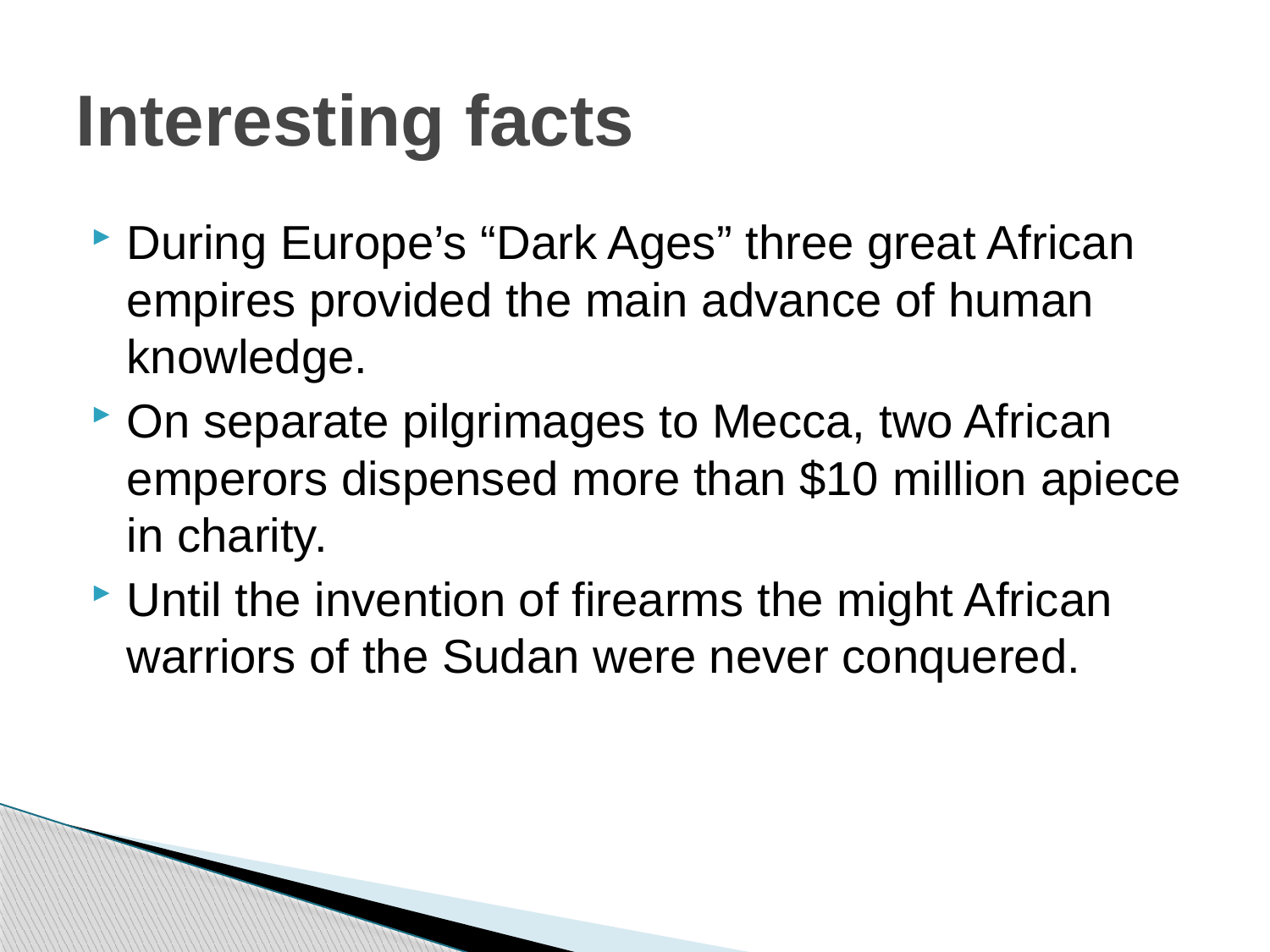

# Interesting facts
During Europe’s “Dark Ages” three great African empires provided the main advance of human knowledge.
On separate pilgrimages to Mecca, two African emperors dispensed more than $10 million apiece in charity.
Until the invention of firearms the might African warriors of the Sudan were never conquered.